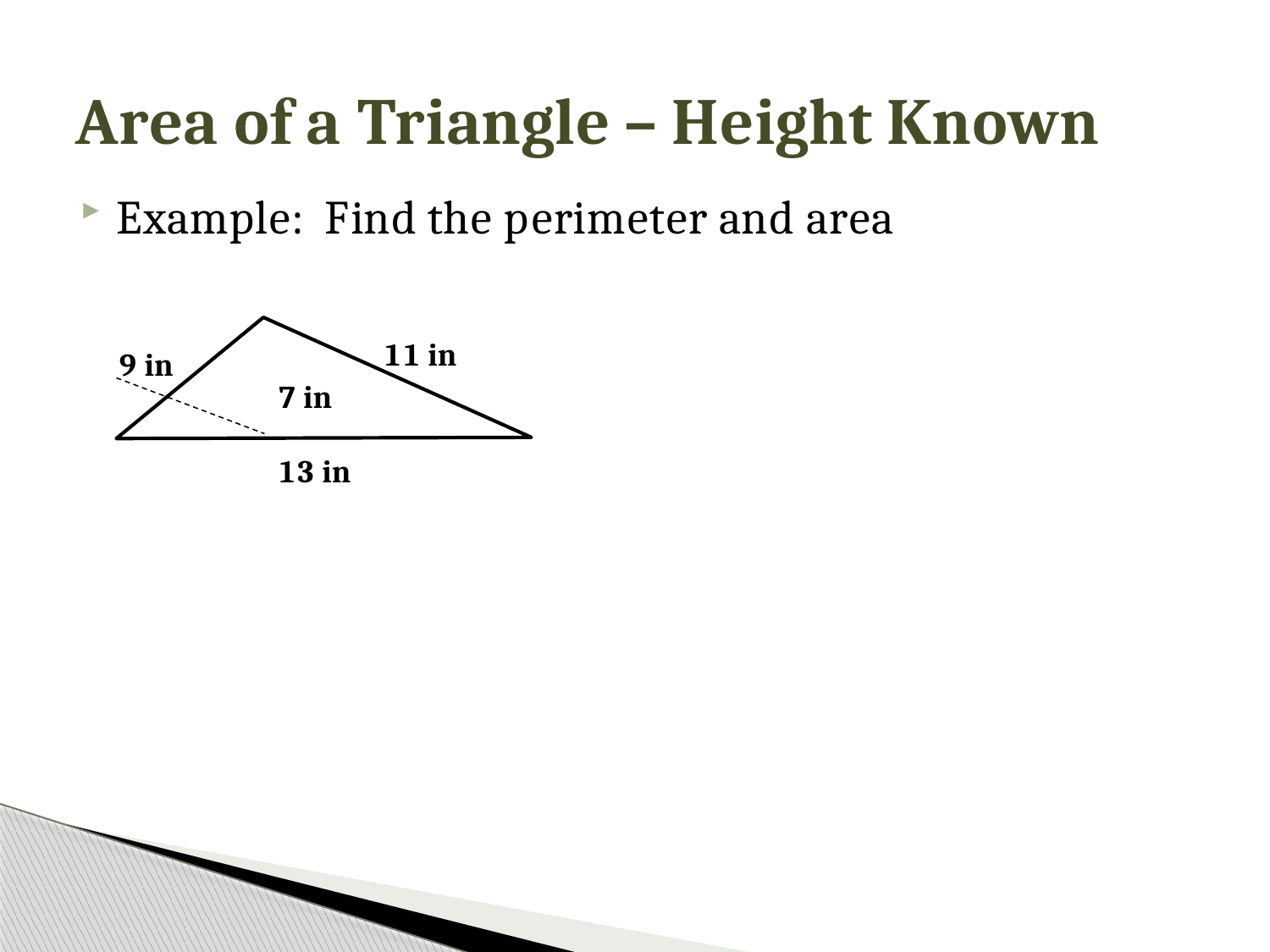

# Area of a Triangle – Height Known
Example:  Find the perimeter and area

11 in
9 in
7 in
13 in